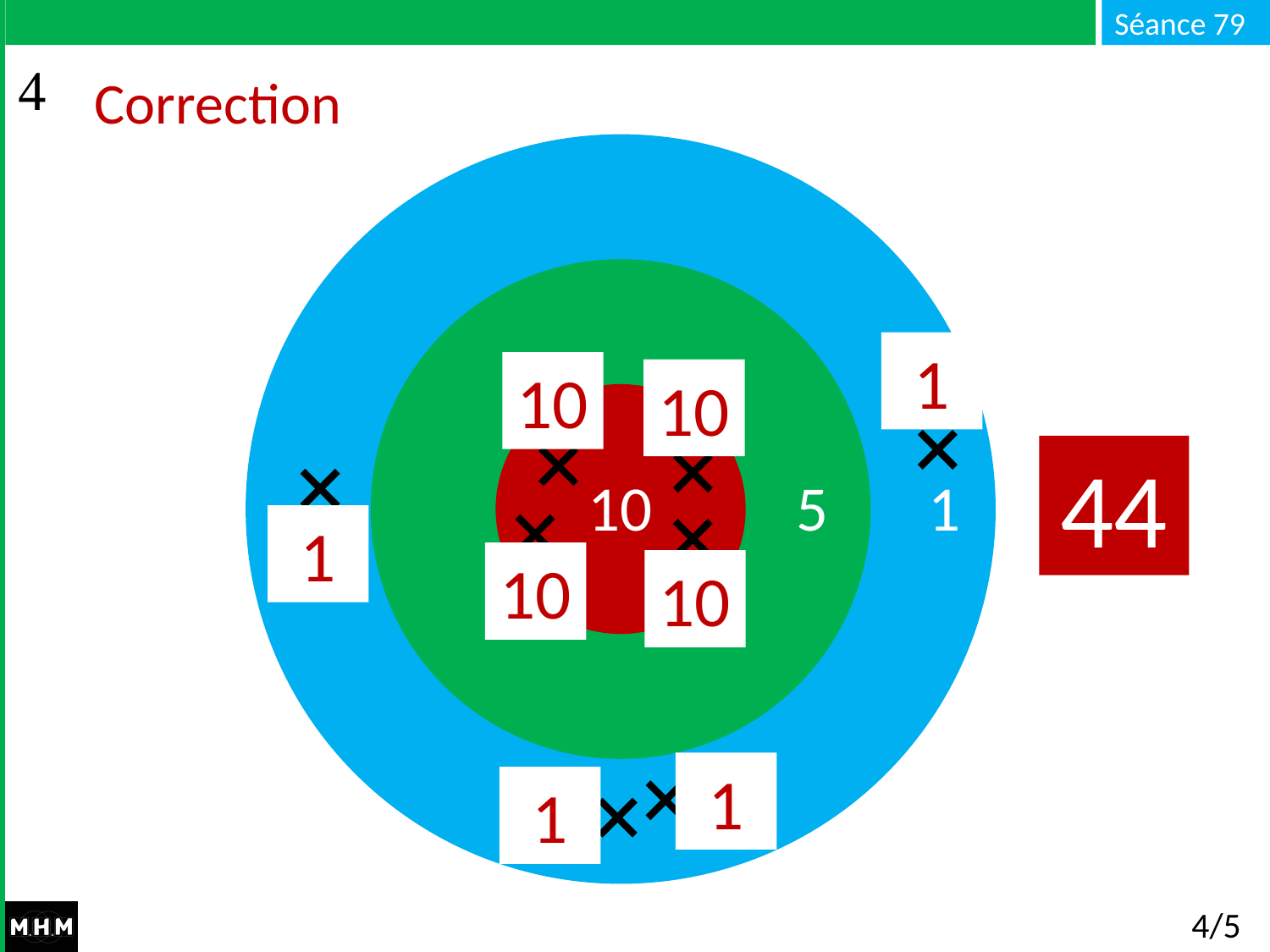

# Correction

1
10
10

44

10          5       1

1

10
10
1
1

4/5